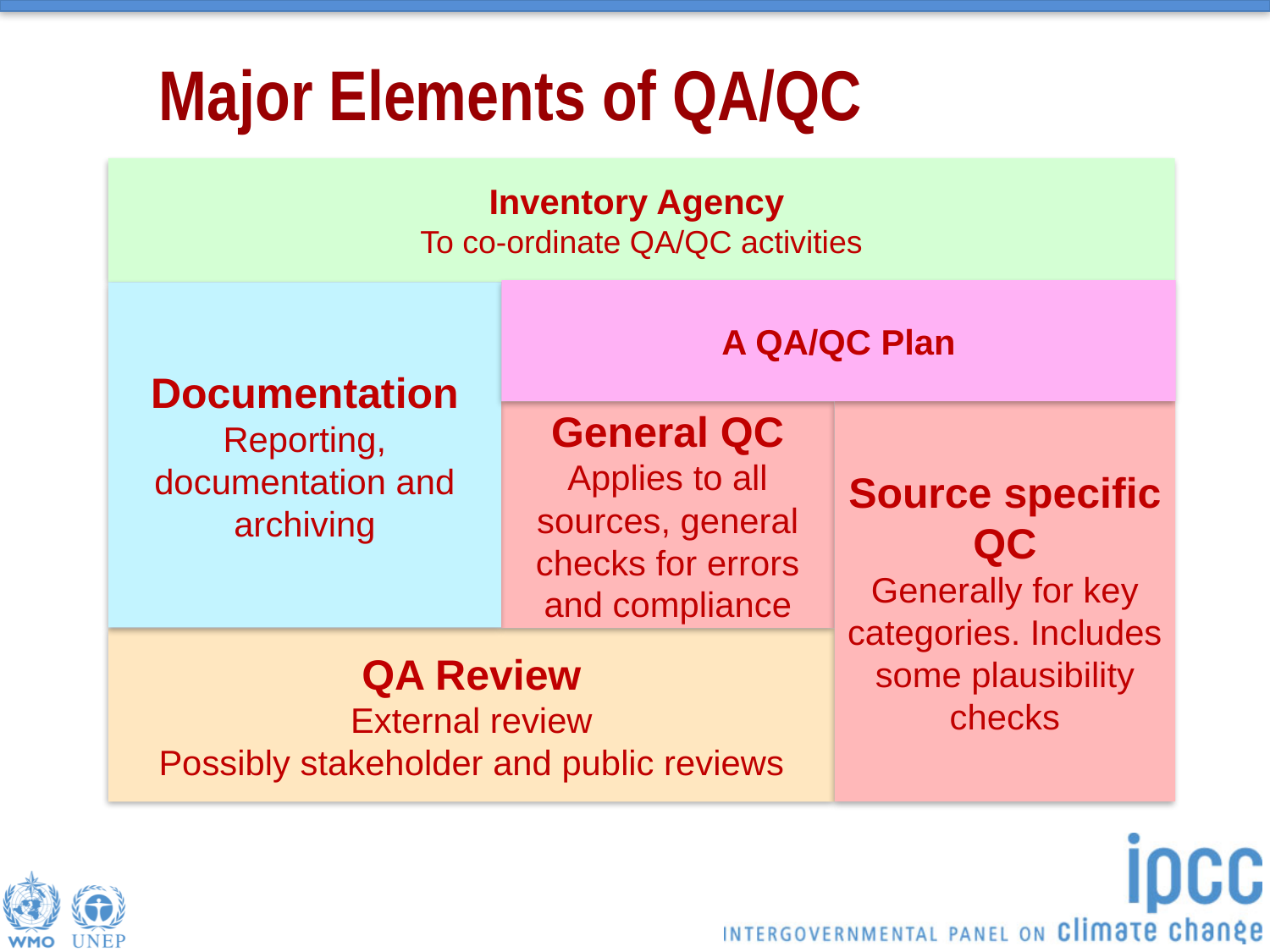

# Major Elements of QA/QC
Inventory Agency
To co-ordinate QA/QC activities
A QA/QC Plan
Documentation
Reporting, documentation and archiving
Source specific QC
Generally for key categories. Includes some plausibility checks
General QC
Applies to all sources, general checks for errors and compliance
QA Review
External review
Possibly stakeholder and public reviews